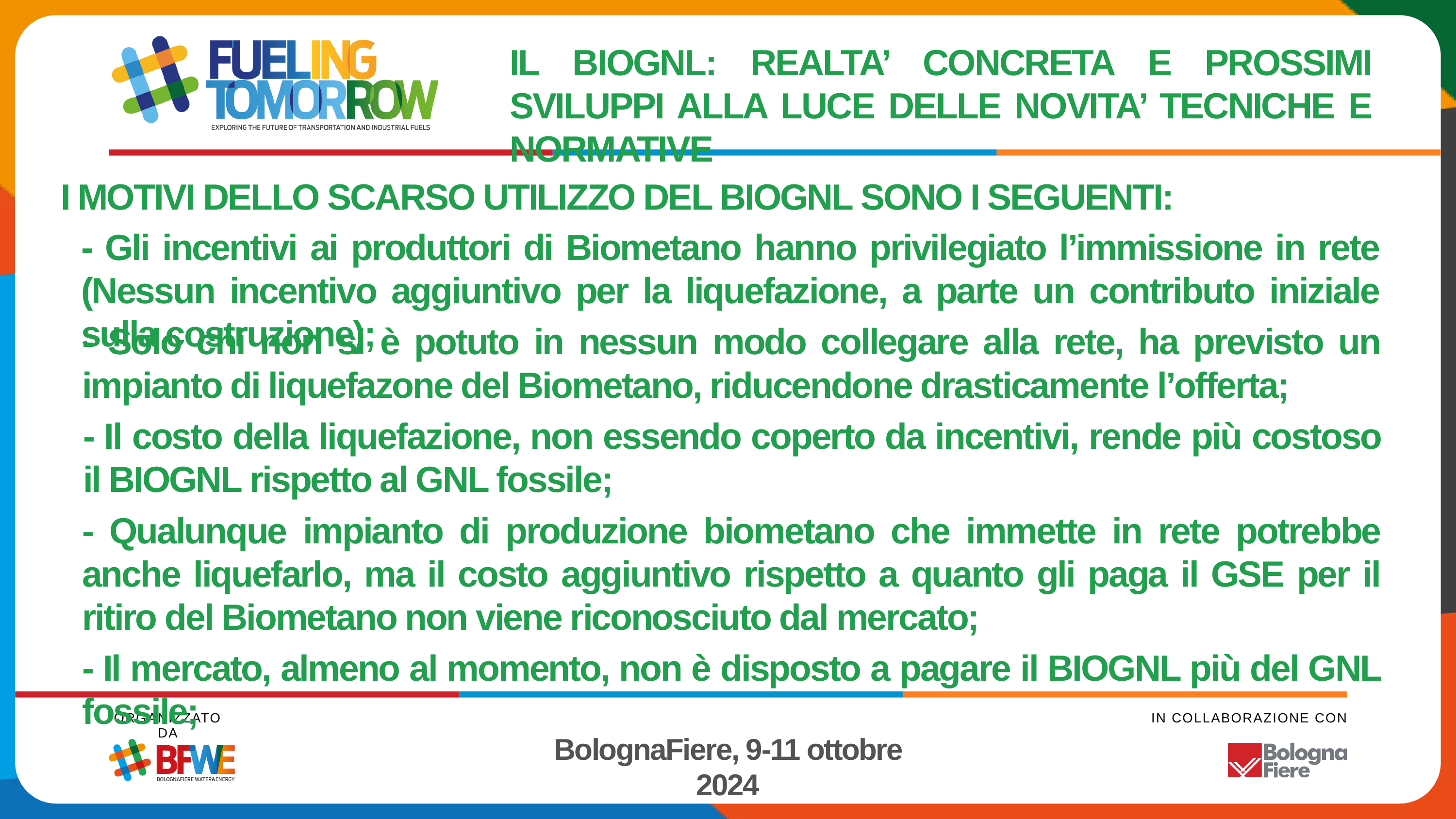

IL BIOGNL: REALTA’ CONCRETA E PROSSIMI SVILUPPI ALLA LUCE DELLE NOVITA’ TECNICHE E NORMATIVE
I MOTIVI DELLO SCARSO UTILIZZO DEL BIOGNL SONO I SEGUENTI:
- Gli incentivi ai produttori di Biometano hanno privilegiato l’immissione in rete (Nessun incentivo aggiuntivo per la liquefazione, a parte un contributo iniziale sulla costruzione);
- Solo chi non si è potuto in nessun modo collegare alla rete, ha previsto un impianto di liquefazone del Biometano, riducendone drasticamente l’offerta;
- Il costo della liquefazione, non essendo coperto da incentivi, rende più costoso il BIOGNL rispetto al GNL fossile;
- Qualunque impianto di produzione biometano che immette in rete potrebbe anche liquefarlo, ma il costo aggiuntivo rispetto a quanto gli paga il GSE per il ritiro del Biometano non viene riconosciuto dal mercato;
- Il mercato, almeno al momento, non è disposto a pagare il BIOGNL più del GNL fossile;